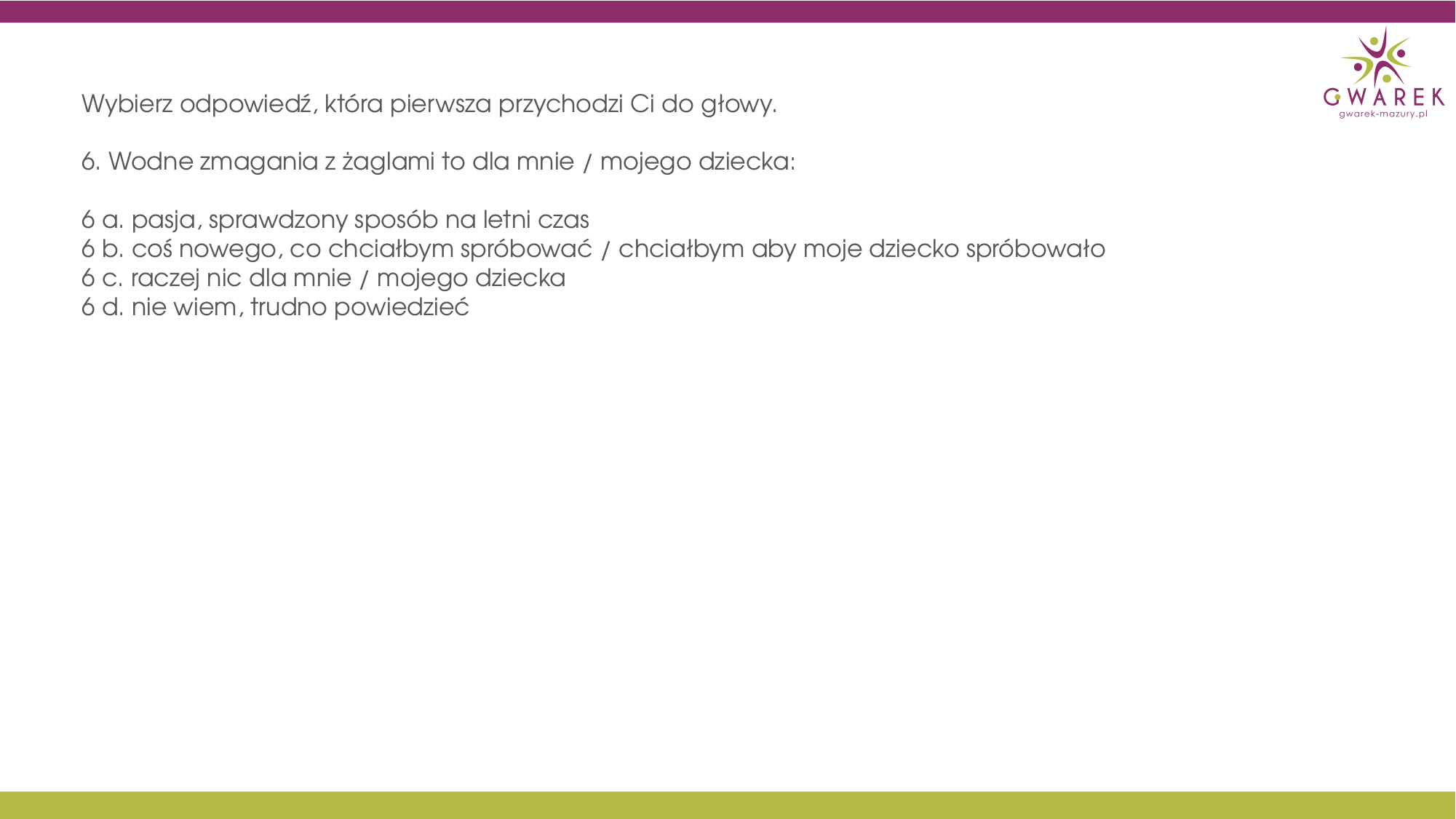

Wybierz odpowiedź, która pierwsza przychodzi Ci do głowy.

6. Wodne zmagania z żaglami to dla mnie / mojego dziecka:

6 a. pasja, sprawdzony sposób na letni czas
6 b. coś nowego, co chciałbym spróbować / chciałbym aby moje dziecko spróbowało
6 c. raczej nic dla mnie / mojego dziecka
6 d. nie wiem, trudno powiedzieć